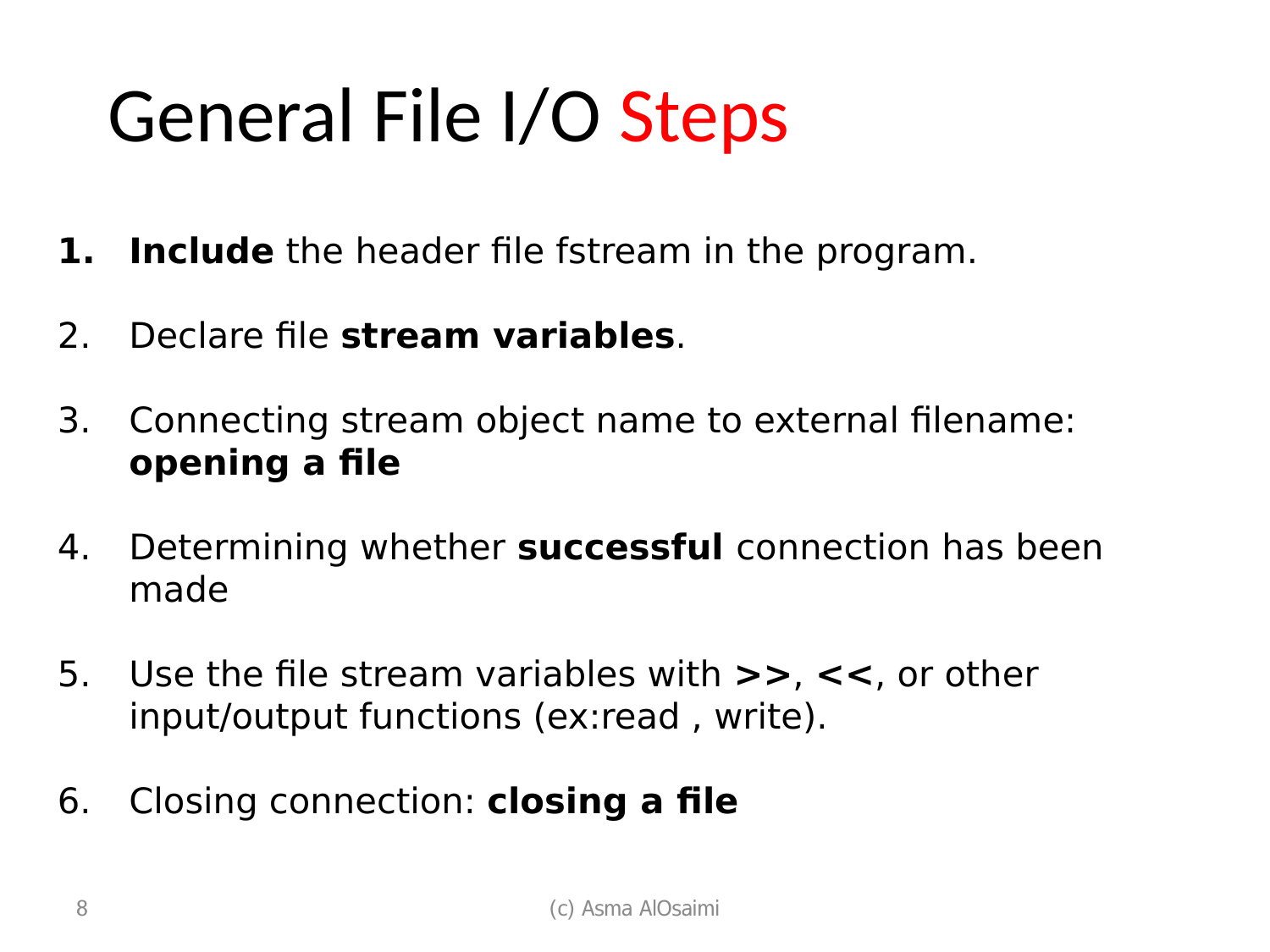

# General File I/O Steps
Include the header file fstream in the program.

Declare file stream variables.

Connecting stream object name to external filename: opening a file

Determining whether successful connection has been made

Use the file stream variables with >>, <<, or other input/output functions (ex:read , write).

Closing connection: closing a file
8
(c) Asma AlOsaimi